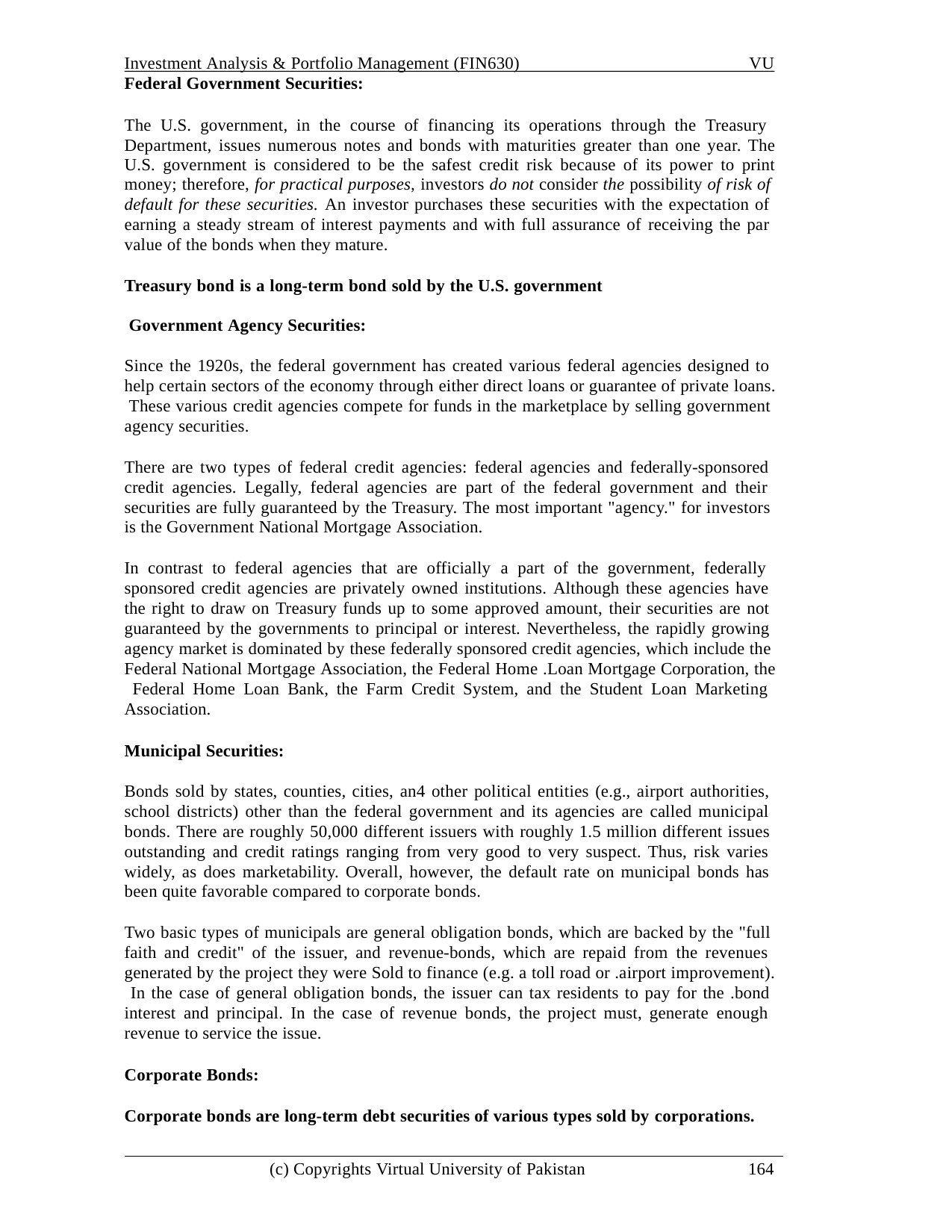

Investment Analysis & Portfolio Management (FIN630)
VU
Federal Government Securities:

The U.S. government, in the course of financing its operations through the Treasury  Department, issues numerous notes and bonds with maturities greater than one year. The
U.S. government is considered to be the safest credit risk because of its power to print
money; therefore, for practical purposes, investors do not consider the possibility of risk of  default for these securities. An investor purchases these securities with the expectation of  earning a steady stream of interest payments and with full assurance of receiving the par  value of the bonds when they mature.
Treasury bond is a long-term bond sold by the U.S. government  Government Agency Securities:

Since the 1920s, the federal government has created various federal agencies designed to  help certain sectors of the economy through either direct loans or guarantee of private loans.  These various credit agencies compete for funds in the marketplace by selling government  agency securities.

There are two types of federal credit agencies: federal agencies and federally-sponsored  credit agencies. Legally, federal agencies are part of the federal government and their  securities are fully guaranteed by the Treasury. The most important "agency." for investors  is the Government National Mortgage Association.

In contrast to federal agencies that are officially a part of the government, federally  sponsored credit agencies are privately owned institutions. Although these agencies have  the right to draw on Treasury funds up to some approved amount, their securities are not  guaranteed by the governments to principal or interest. Nevertheless, the rapidly growing  agency market is dominated by these federally sponsored credit agencies, which include the  Federal National Mortgage Association, the Federal Home .Loan Mortgage Corporation, the  Federal Home Loan Bank, the Farm Credit System, and the Student Loan Marketing  Association.

Municipal Securities:

Bonds sold by states, counties, cities, an4 other political entities (e.g., airport authorities,  school districts) other than the federal government and its agencies are called municipal  bonds. There are roughly 50,000 different issuers with roughly 1.5 million different issues  outstanding and credit ratings ranging from very good to very suspect. Thus, risk varies  widely, as does marketability. Overall, however, the default rate on municipal bonds has  been quite favorable compared to corporate bonds.

Two basic types of municipals are general obligation bonds, which are backed by the "full  faith and credit" of the issuer, and revenue-bonds, which are repaid from the revenues  generated by the project they were Sold to finance (e.g. a toll road or .airport improvement).  In the case of general obligation bonds, the issuer can tax residents to pay for the .bond  interest and principal. In the case of revenue bonds, the project must, generate enough  revenue to service the issue.

Corporate Bonds:

Corporate bonds are long-term debt securities of various types sold by corporations.

(c) Copyrights Virtual University of Pakistan
164